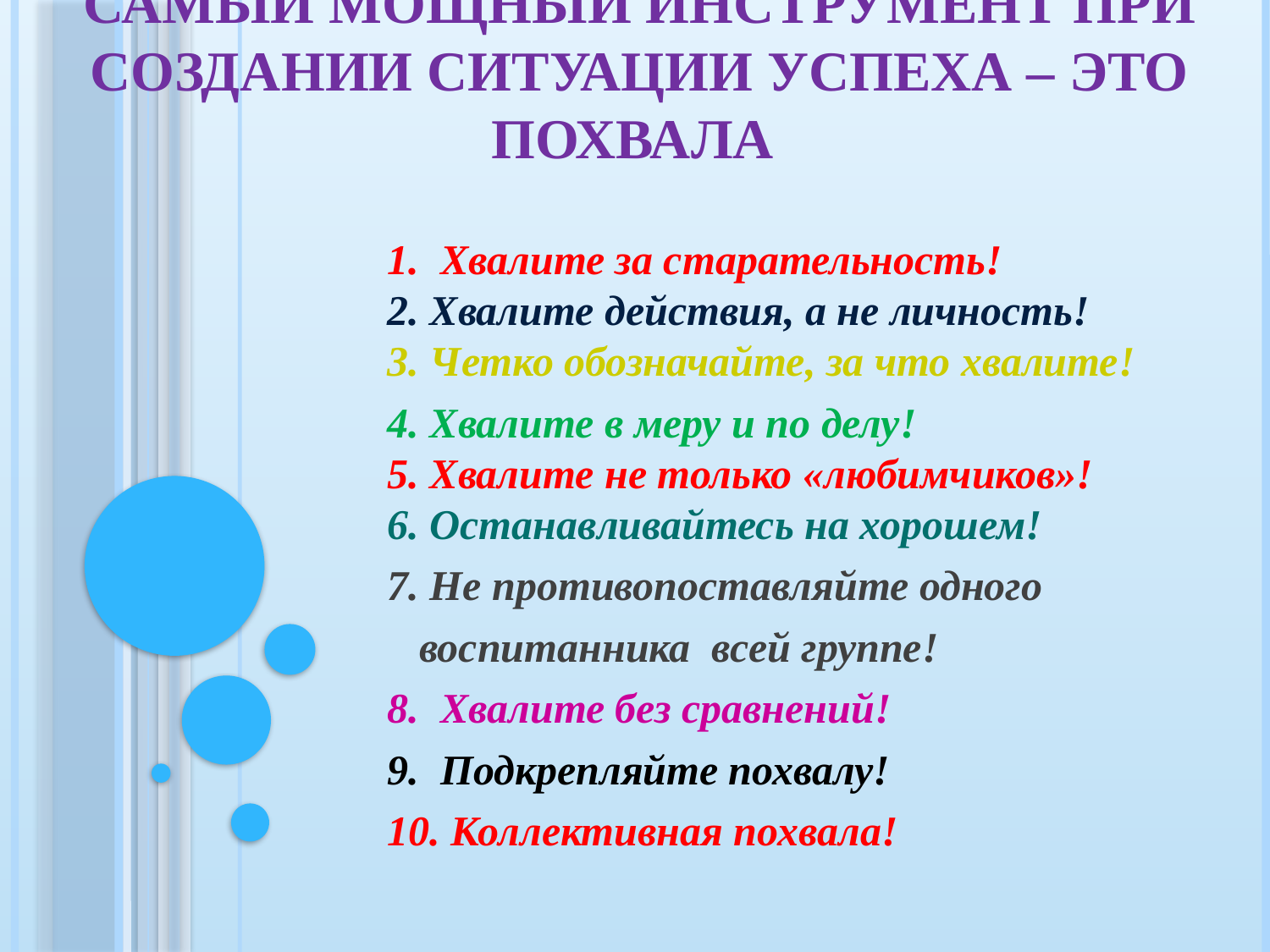

# Самый мощный инструмент при создании ситуации успеха – это похвала
1.  Хвалите за старательность! 
2. Хвалите действия, а не личность! 
3. Четко обозначайте, за что хвалите!
4. Хвалите в меру и по делу!
5. Хвалите не только «любимчиков»!
6. Останавливайтесь на хорошем!
7. Не противопоставляйте одного
   воспитанника  всей группе!
8.  Хвалите без сравнений!
9.  Подкрепляйте похвалу!
10. Коллективная похвала!